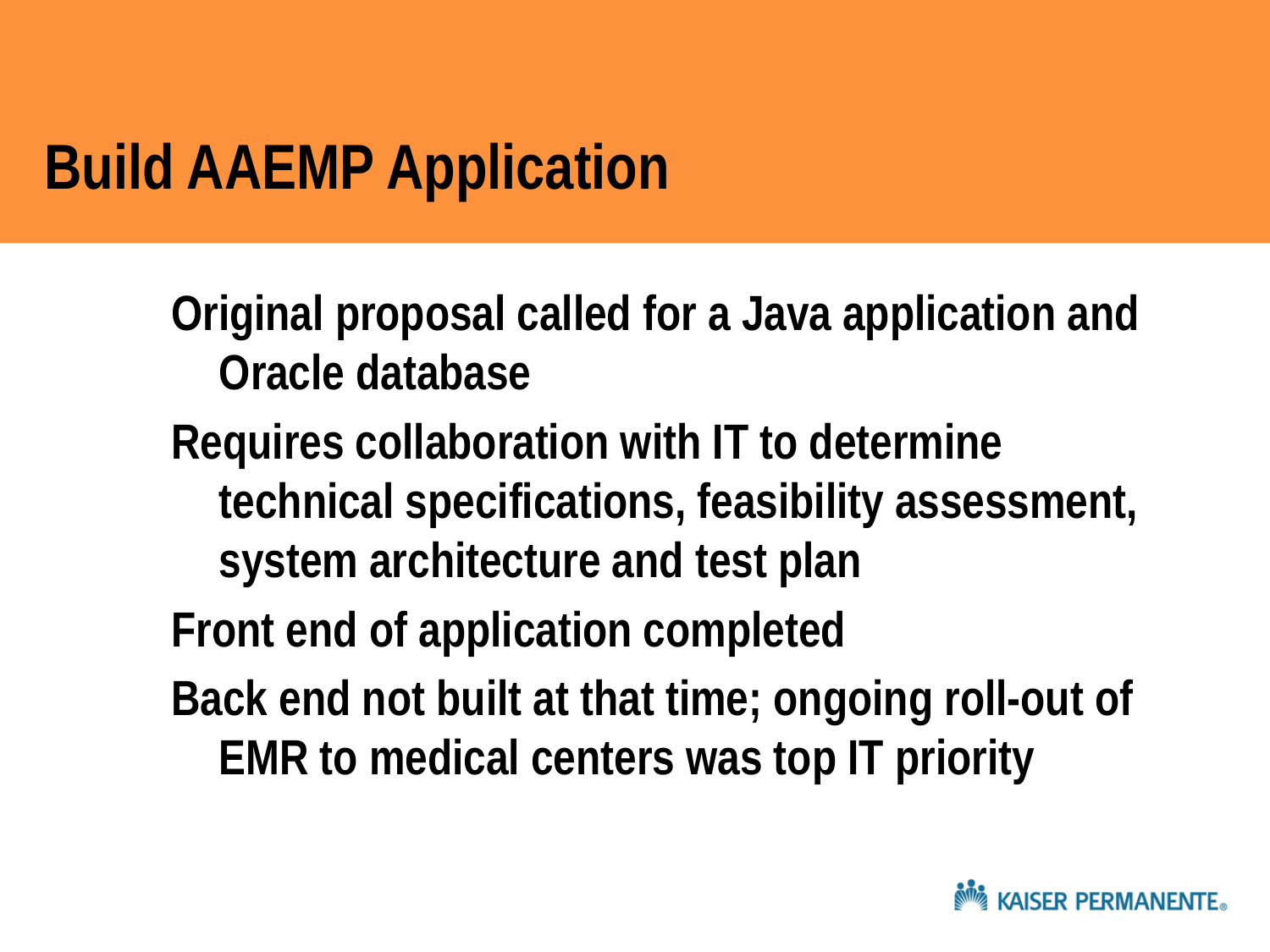

# Build AAEMP Application
Original proposal called for a Java application and Oracle database
Requires collaboration with IT to determine technical specifications, feasibility assessment, system architecture and test plan
Front end of application completed
Back end not built at that time; ongoing roll-out of EMR to medical centers was top IT priority